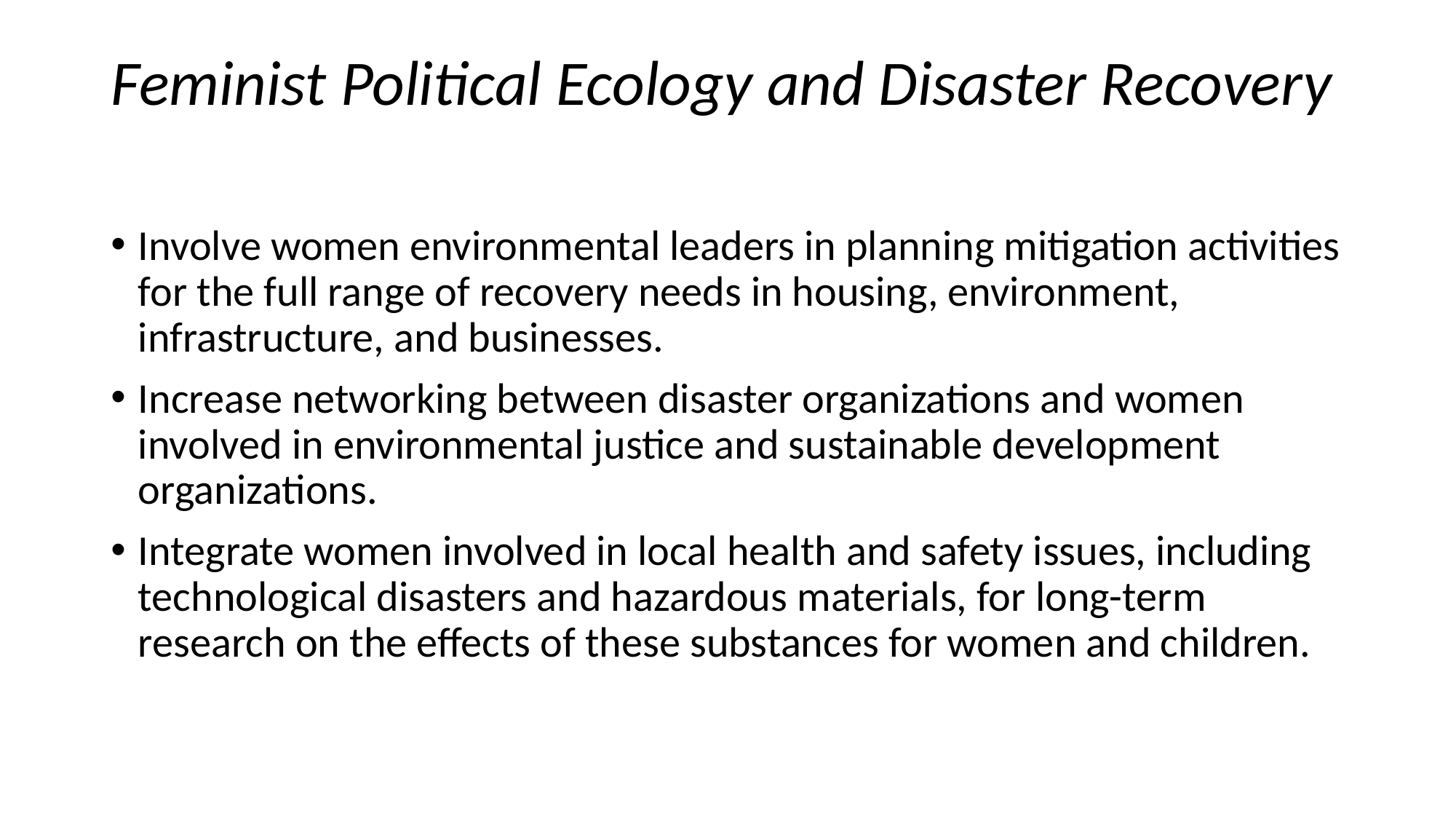

# Feminist Political Ecology and Disaster Recovery
Involve women environmental leaders in planning mitigation activities for the full range of recovery needs in housing, environment, infrastructure, and businesses.
Increase networking between disaster organizations and women involved in environmental justice and sustainable development organizations.
Integrate women involved in local health and safety issues, including technological disasters and hazardous materials, for long-term research on the effects of these substances for women and children.